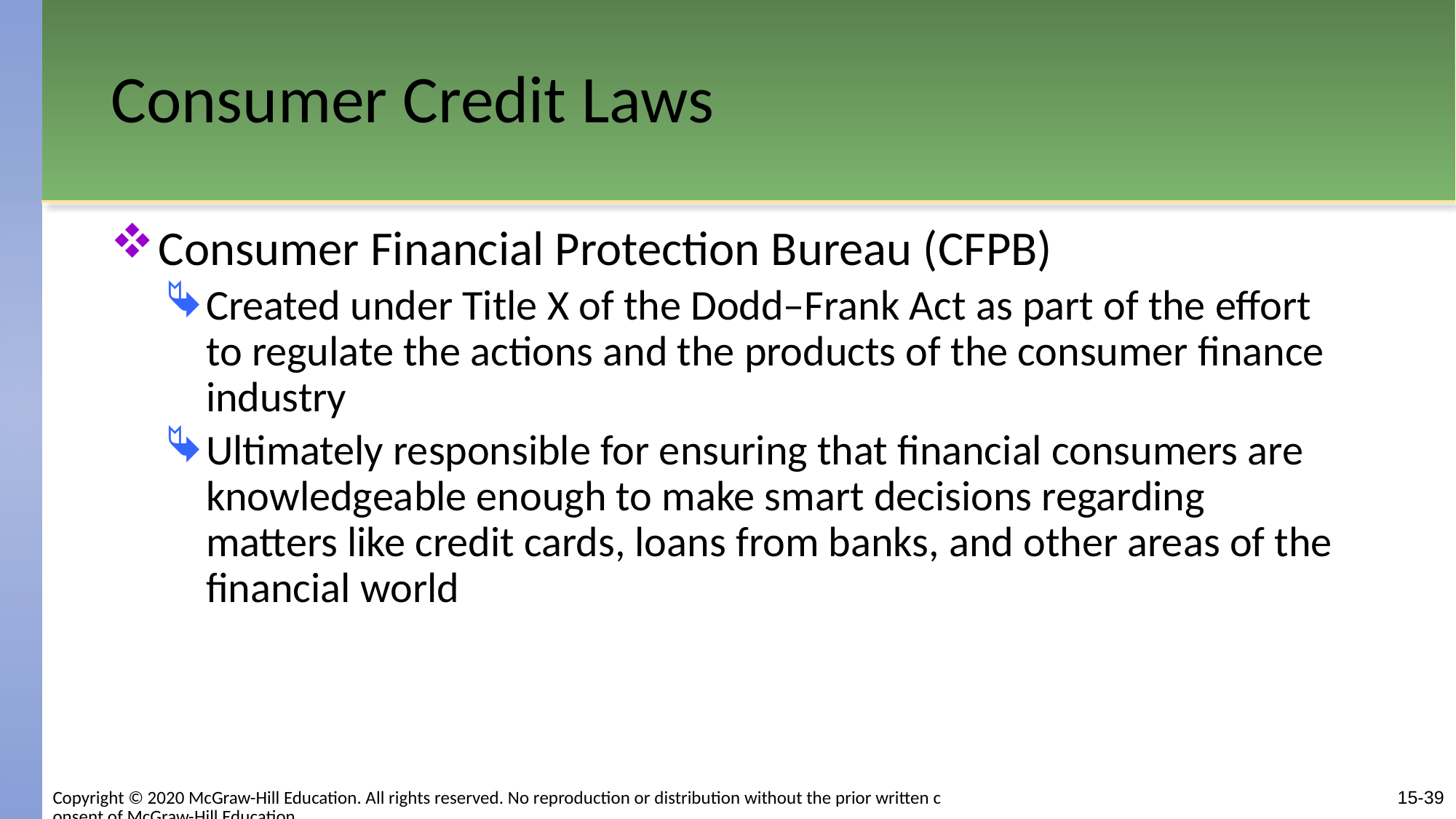

# Consumer Credit Laws
Consumer Financial Protection Bureau (CFPB)
Created under Title X of the Dodd–Frank Act as part of the effort to regulate the actions and the products of the consumer finance industry
Ultimately responsible for ensuring that financial consumers are knowledgeable enough to make smart decisions regarding matters like credit cards, loans from banks, and other areas of the financial world
15-39
Copyright © 2020 McGraw-Hill Education. All rights reserved. No reproduction or distribution without the prior written consent of McGraw-Hill Education.